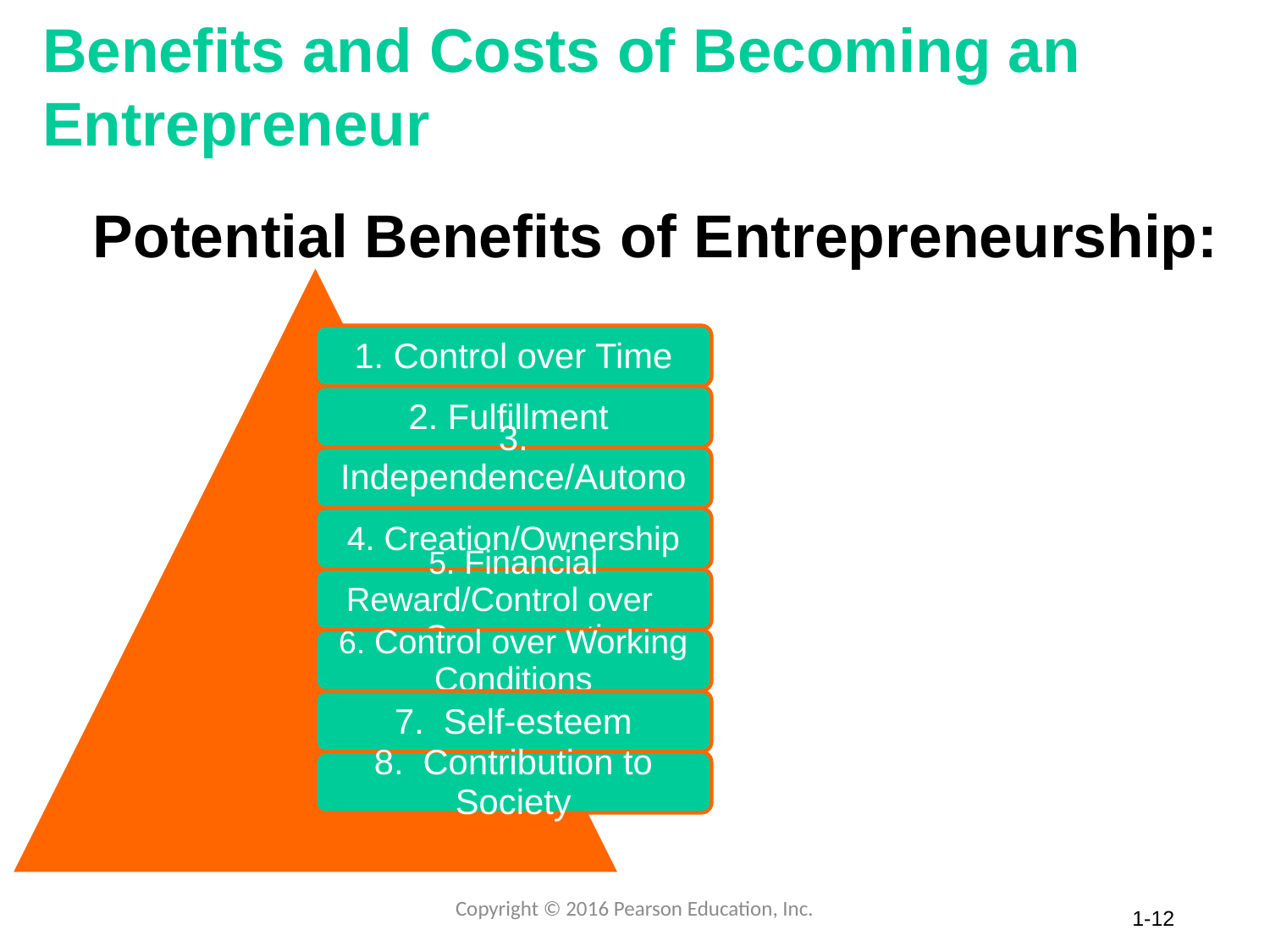

Benefits and Costs of Becoming an Entrepreneur
# Potential Benefits of Entrepreneurship:
1. Control over Time
2. Fulfillment
3. Independence/Autonomy
4. Creation/Ownership
5. Financial Reward/Control over
    Compensation
6. Control over Working Conditions
7.  Self-esteem
8.  Contribution to Society
Copyright © 2016 Pearson Education, Inc.